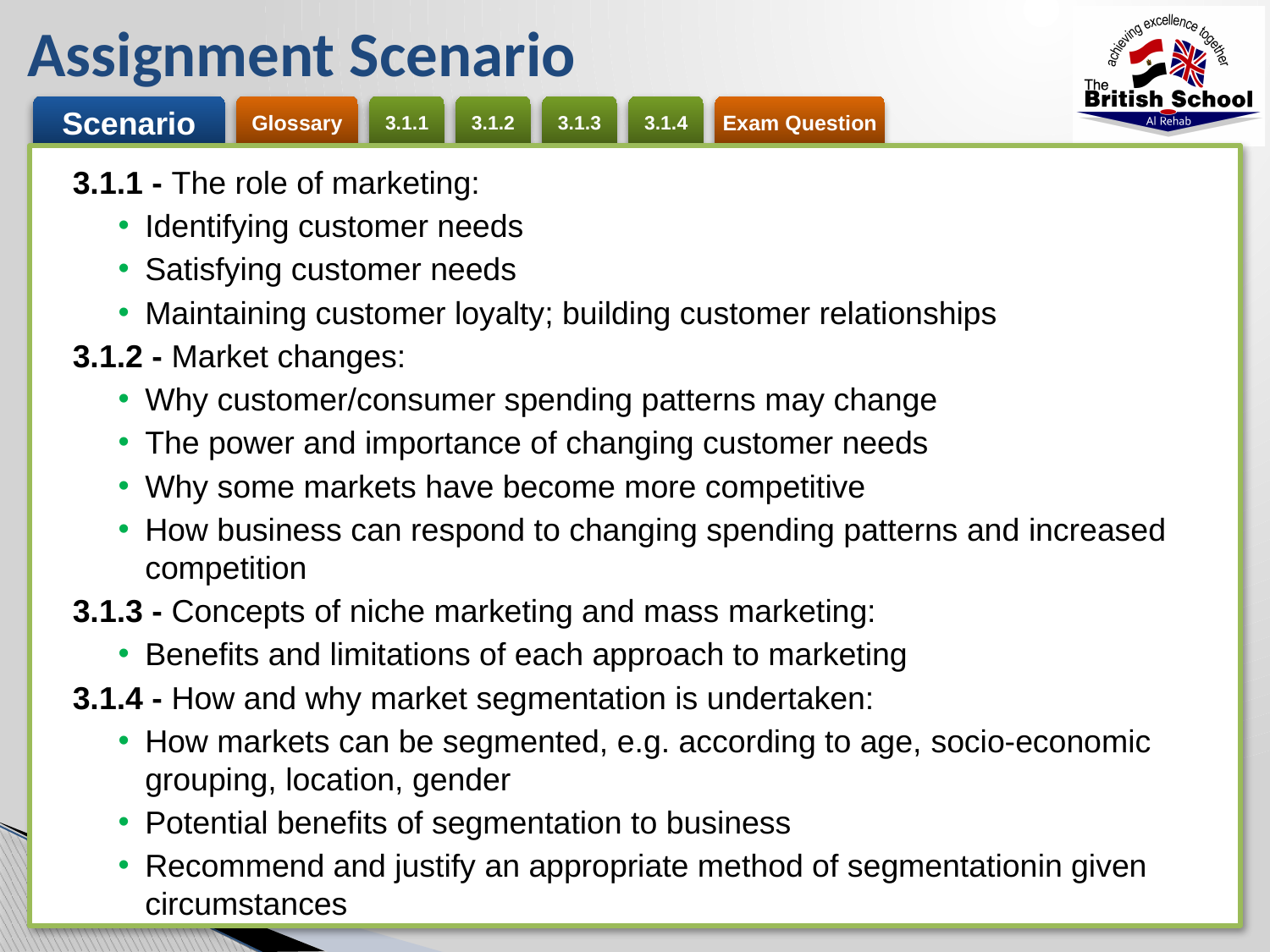

# Assignment Scenario
3.1.1 - The role of marketing:
Identifying customer needs
Satisfying customer needs
Maintaining customer loyalty; building customer relationships
3.1.2 - Market changes:
Why customer/consumer spending patterns may change
The power and importance of changing customer needs
Why some markets have become more competitive
How business can respond to changing spending patterns and increased competition
3.1.3 - Concepts of niche marketing and mass marketing:
Benefits and limitations of each approach to marketing
3.1.4 - How and why market segmentation is undertaken:
How markets can be segmented, e.g. according to age, socio‑economic grouping, location, gender
Potential benefits of segmentation to business
Recommend and justify an appropriate method of segmentationin given circumstances